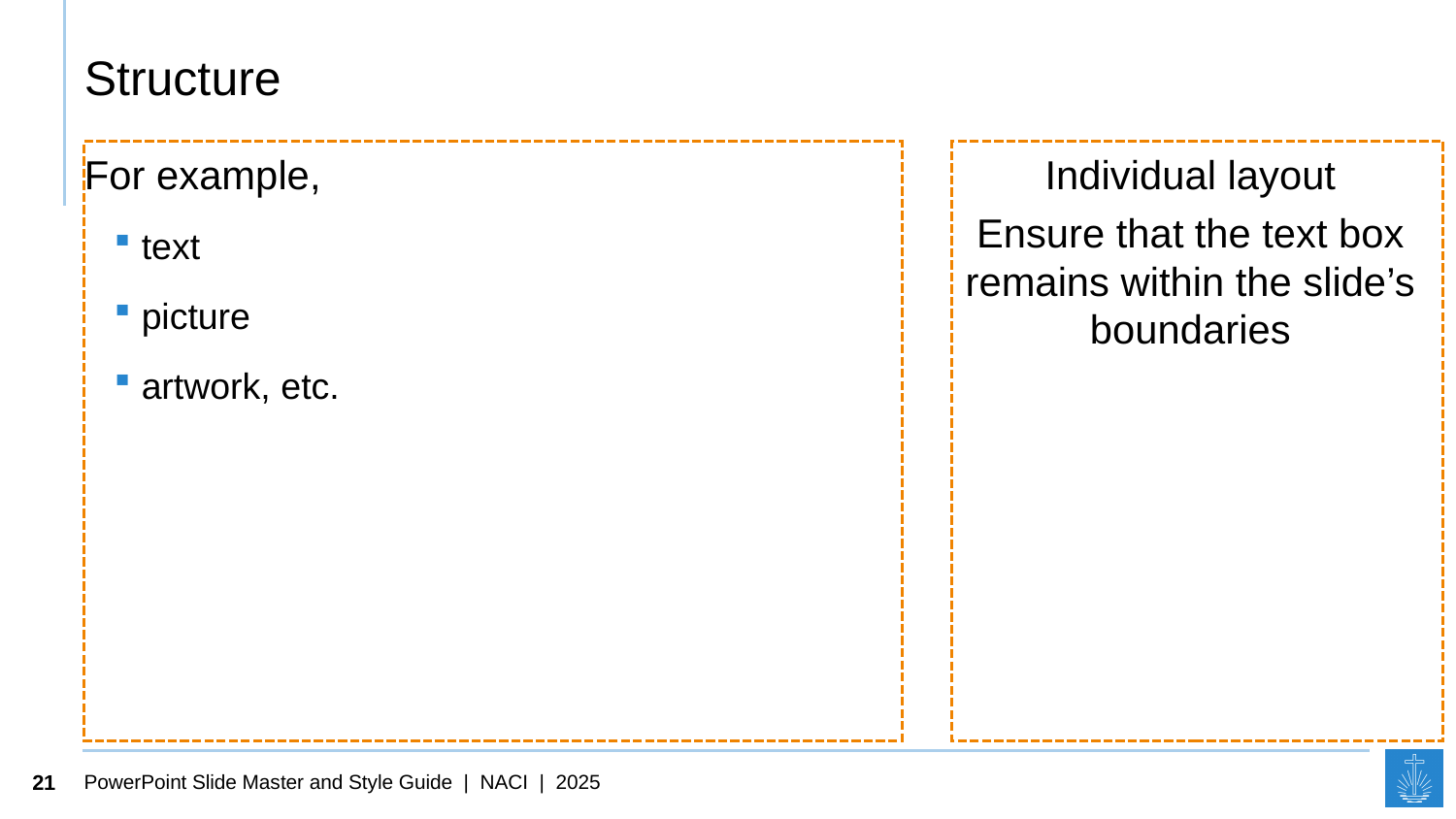

# Structure

For example,
text
picture
artwork, etc.

Individual layout
Ensure that the text box remains within the slide’s boundaries